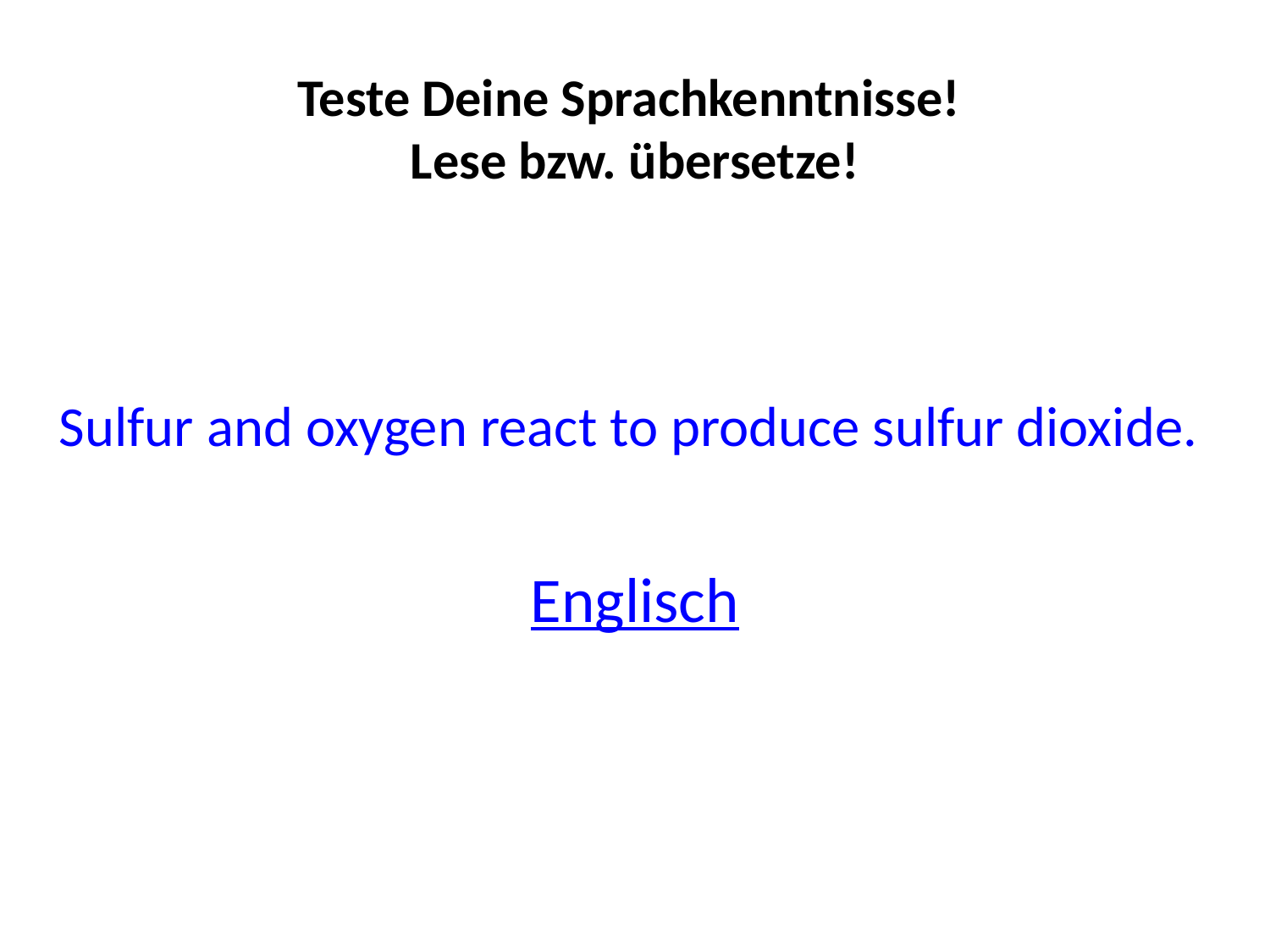

# Teste Deine Sprachkenntnisse! Lese bzw. übersetze!

Sulfur and oxygen react to produce sulfur dioxide.

Englisch